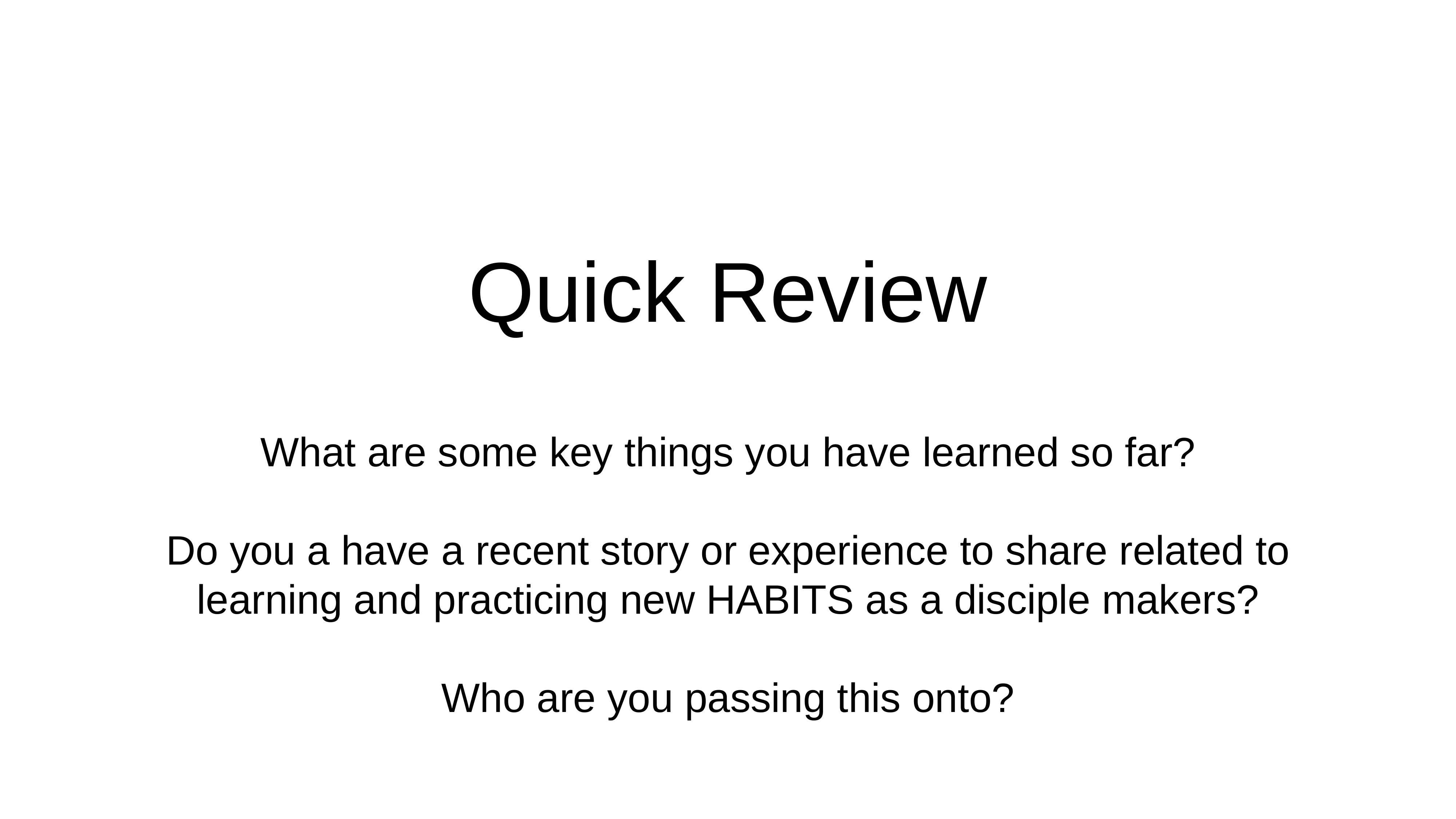

# Quick Review
What are some key things you have learned so far?

Do you a have a recent story or experience to share related to learning and practicing new HABITS as a disciple makers?

Who are you passing this onto?